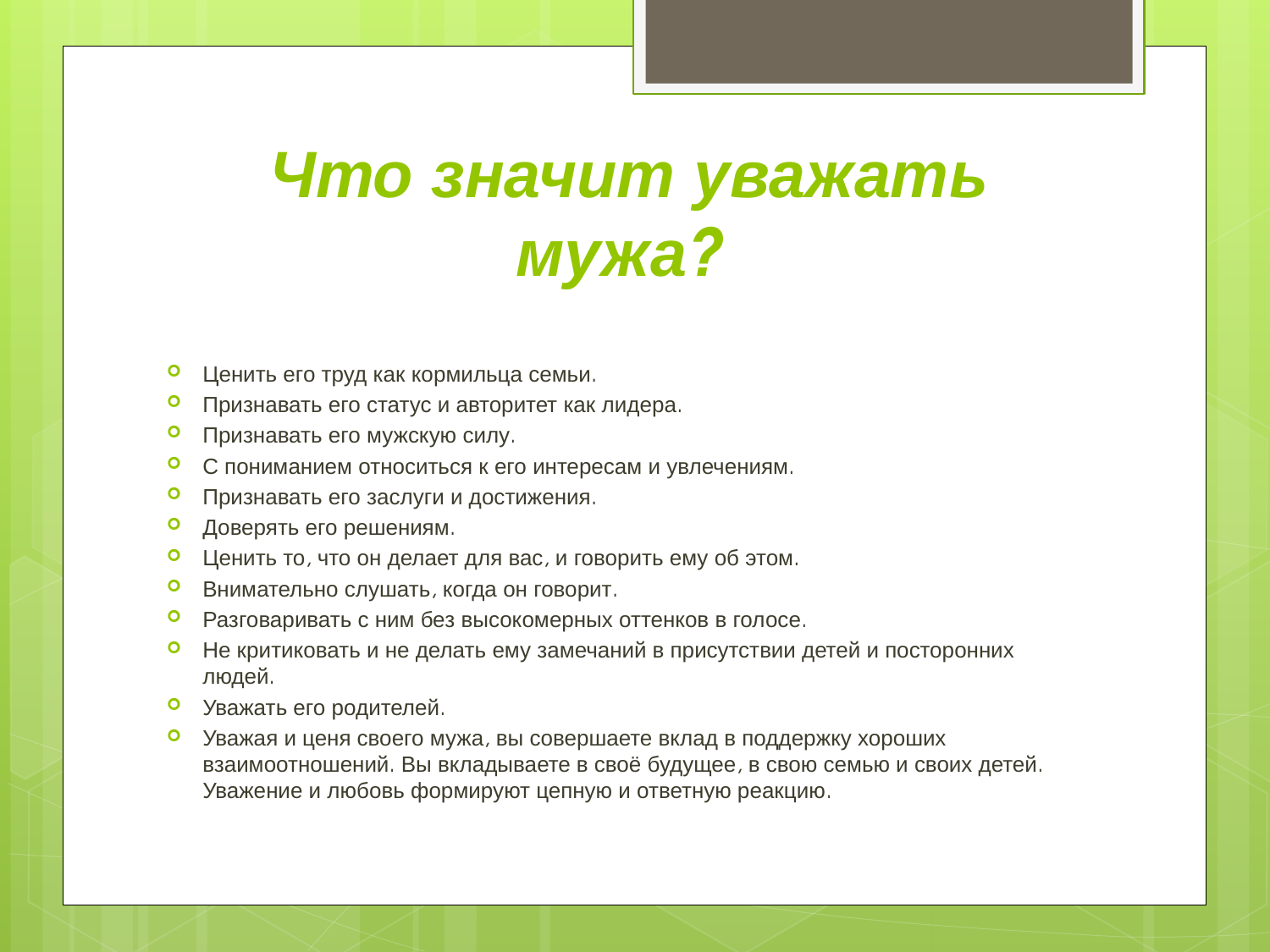

# Что значит уважать мужа?

Ценить его труд как кормильца семьи.
Признавать его статус и авторитет как лидера.
Признавать его мужскую силу.
С пониманием относиться к его интересам и увлечениям.
Признавать его заслуги и достижения.
Доверять его решениям.
Ценить то, что он делает для вас, и говорить ему об этом.
Внимательно слушать, когда он говорит.
Разговаривать с ним без высокомерных оттенков в голосе.
Не критиковать и не делать ему замечаний в присутствии детей и посторонних людей.
Уважать его родителей.
Уважая и ценя своего мужа, вы совершаете вклад в поддержку хороших взаимоотношений. Вы вкладываете в своё будущее, в свою семью и своих детей. Уважение и любовь формируют цепную и ответную реакцию.